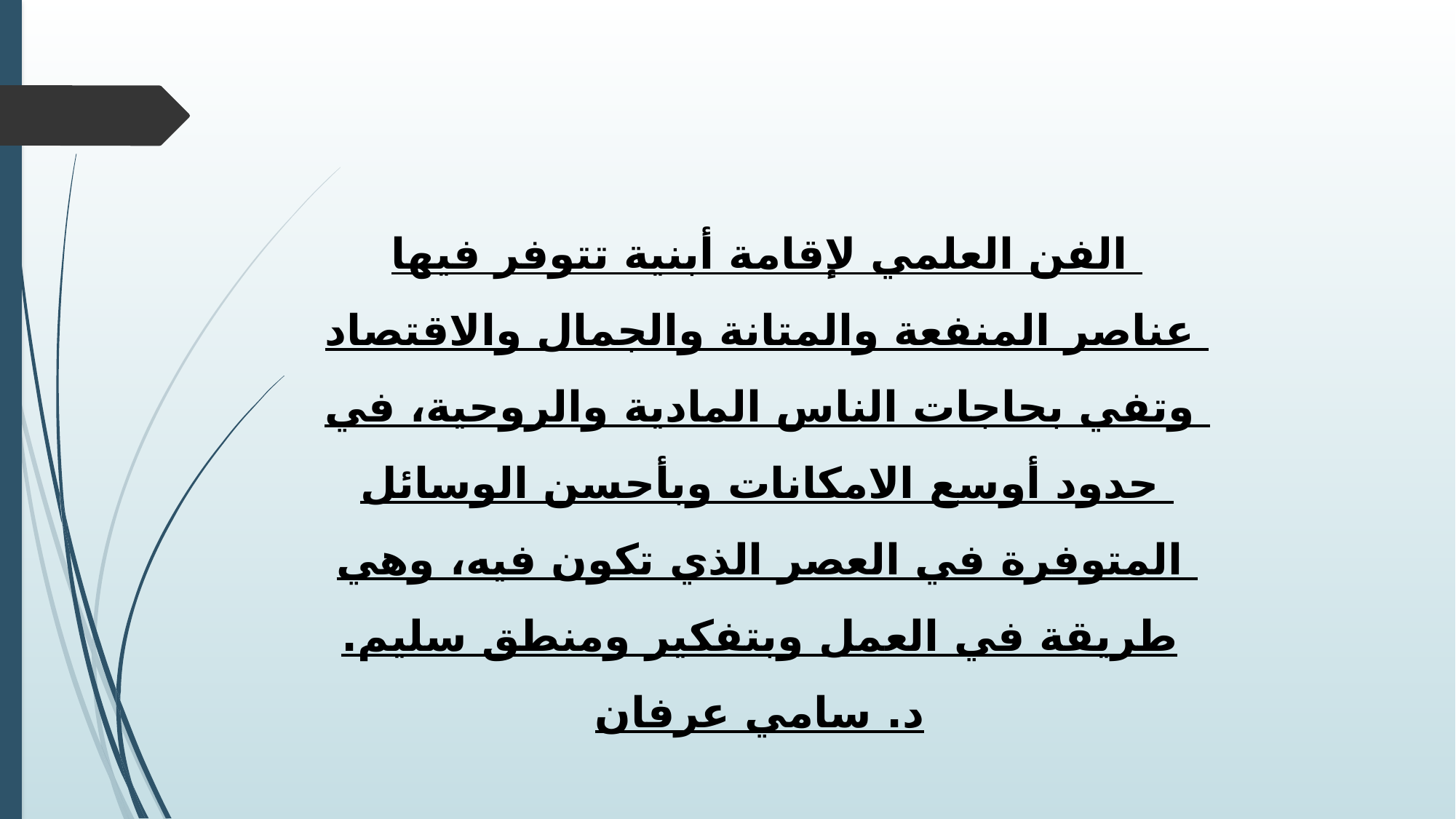

الفن العلمي لإقامة أبنية تتوفر فيها عناصر المنفعة والمتانة والجمال والاقتصاد وتفي بحاجات الناس المادية والروحية، في حدود أوسع الامكانات وبأحسن الوسائل المتوفرة في العصر الذي تكون فيه، وهي طريقة في العمل وبتفكير ومنطق سليم.
د. سامي عرفان